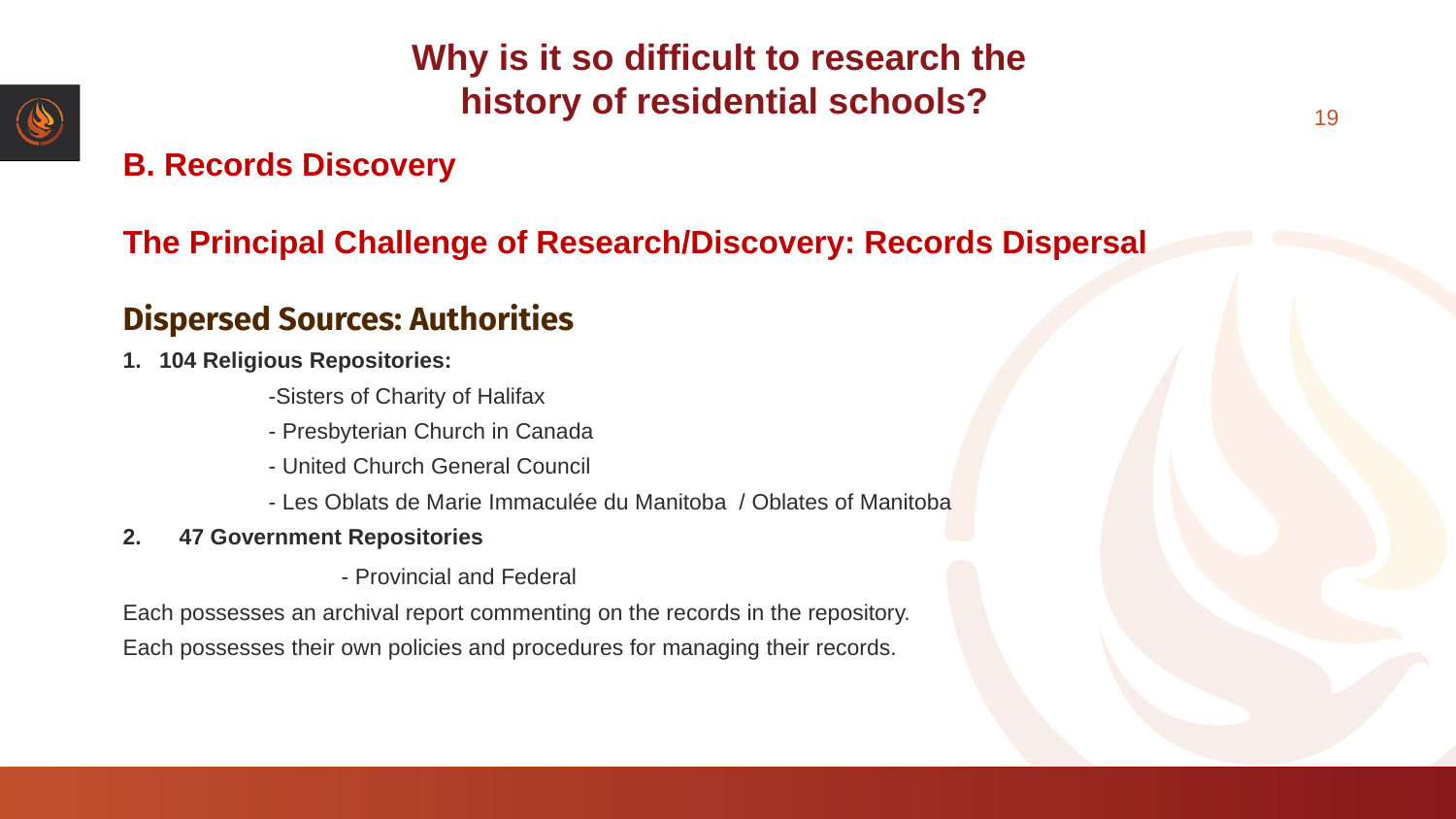

# Why is it so difficult to research the history of residential schools?
19
B. Records Discovery

The Principal Challenge of Research/Discovery: Records Dispersal

Dispersed Sources: Authorities
104 Religious Repositories:
	-Sisters of Charity of Halifax
	- Presbyterian Church in Canada
	- United Church General Council
	- Les Oblats de Marie Immaculée du Manitoba  / Oblates of Manitoba
2.      47 Government Repositories
	- Provincial and Federal
Each possesses an archival report commenting on the records in the repository.
Each possesses their own policies and procedures for managing their records.